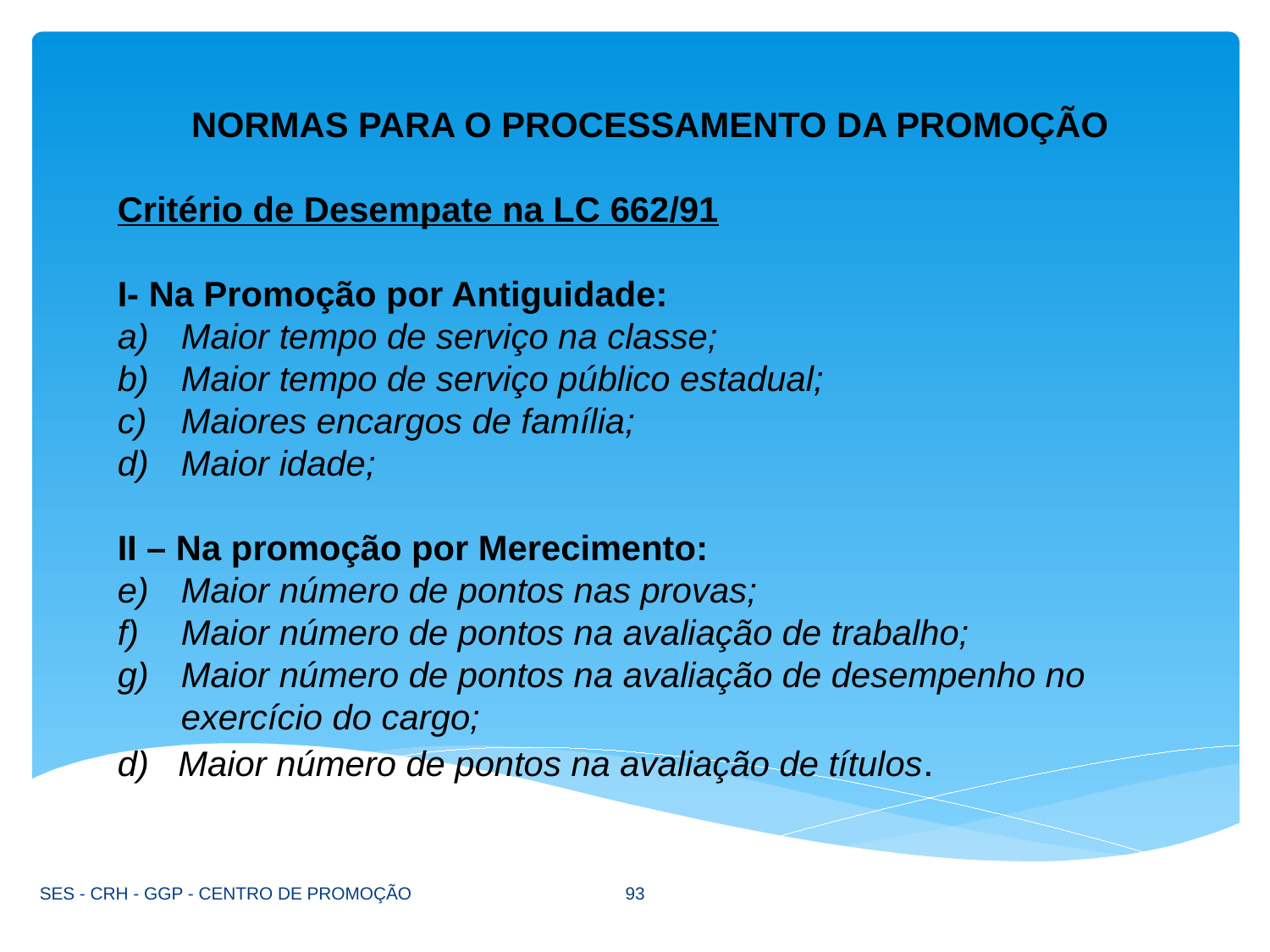

NORMAS PARA O PROCESSAMENTO DA PROMOÇÃO

Critério de Desempate na LC 662/91

I- Na Promoção por Antiguidade:
Maior tempo de serviço na classe;
Maior tempo de serviço público estadual;
Maiores encargos de família;
Maior idade;

II – Na promoção por Merecimento:
Maior número de pontos nas provas;
Maior número de pontos na avaliação de trabalho;
Maior número de pontos na avaliação de desempenho no exercício do cargo;
d)   Maior número de pontos na avaliação de títulos.

93
SES - CRH - GGP - CENTRO DE PROMOÇÃO